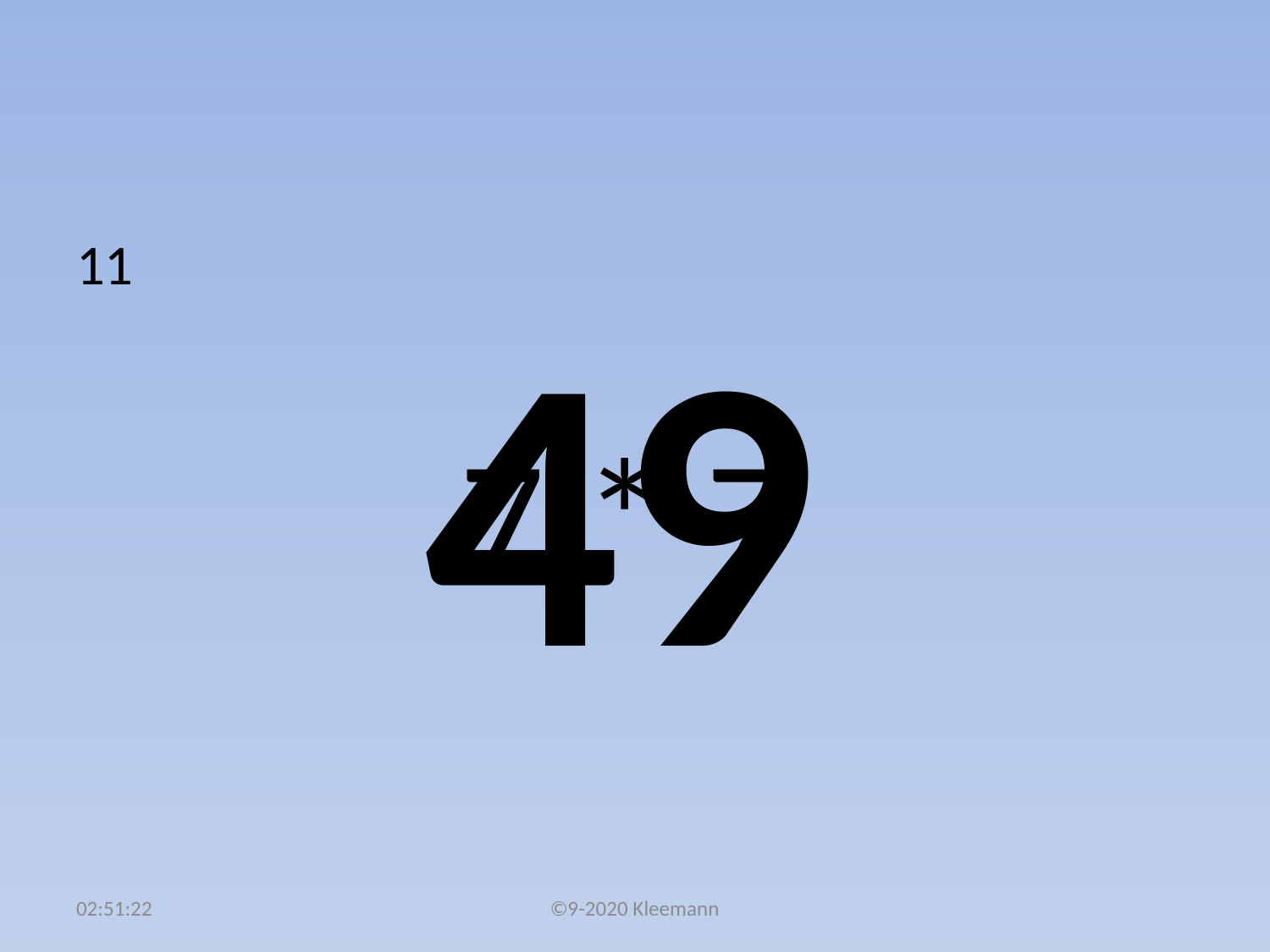

#
11

          7 * 7
49
02:51:22
©9-2020 Kleemann